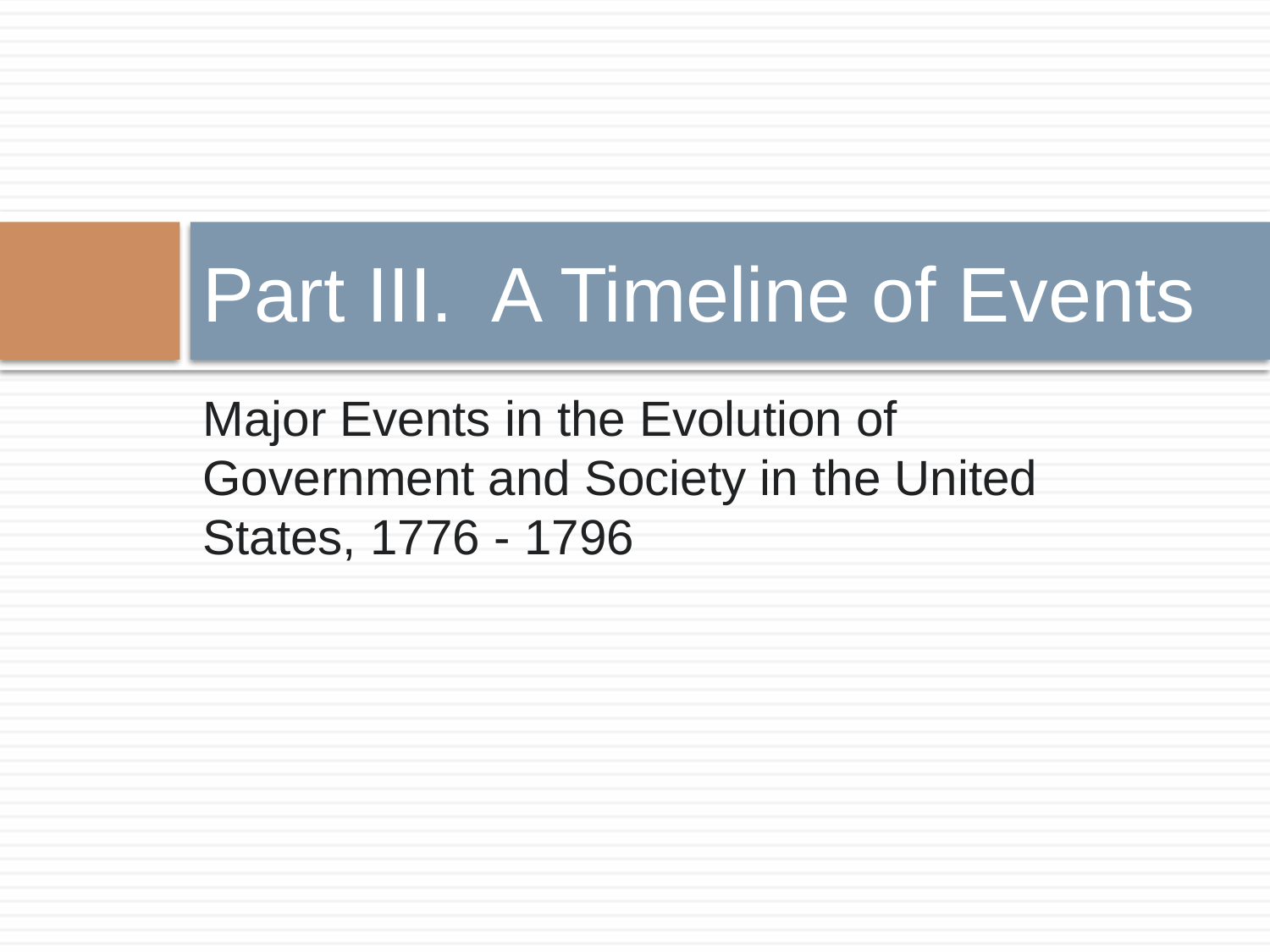

# Part III.  A Timeline of Events
Major Events in the Evolution of Government and Society in the United States, 1776 - 1796